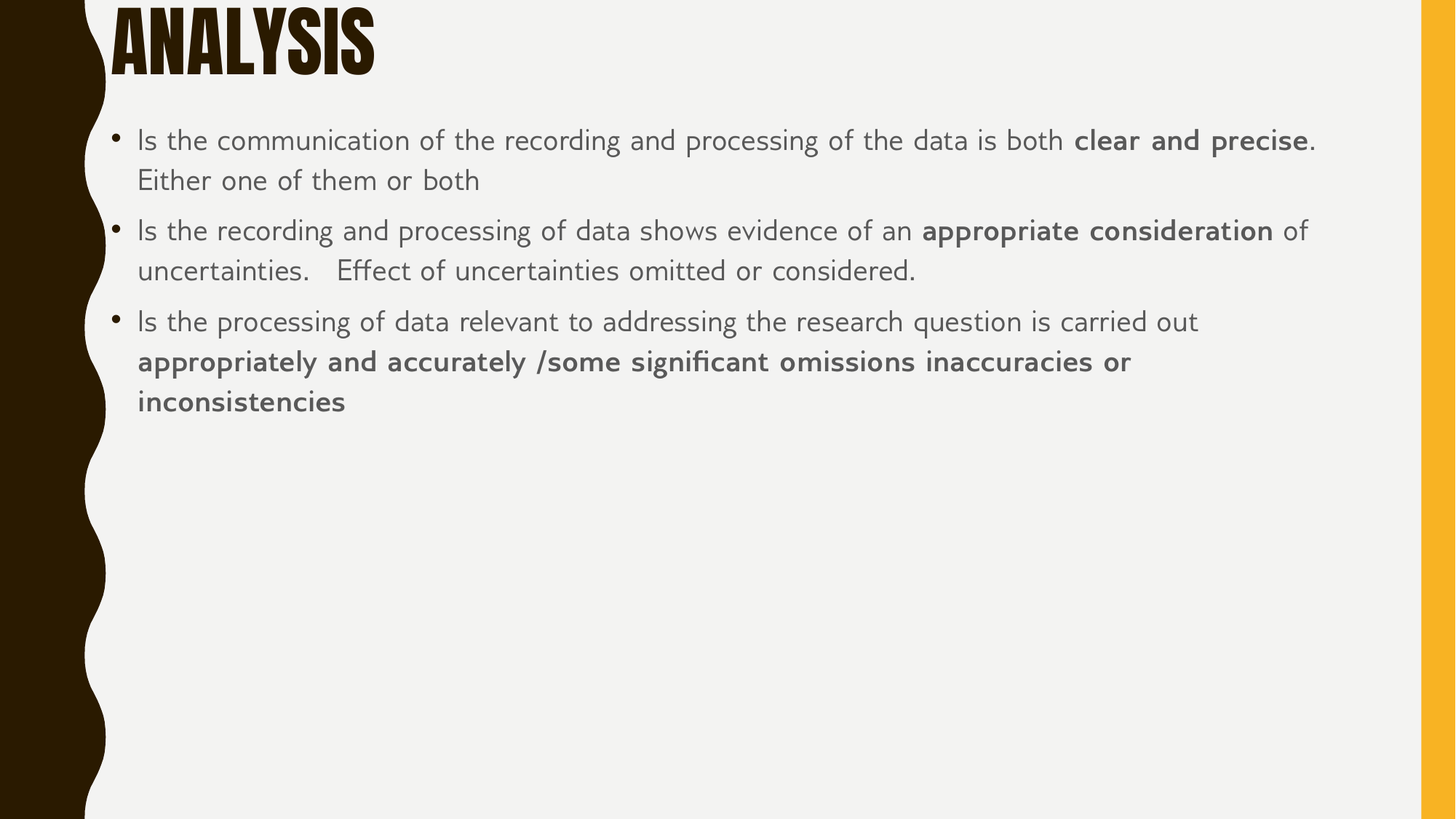

# ANALYSIS
Is the communication of the recording and processing of the data is both clear and precise. Either one of them or both
Is the recording and processing of data shows evidence of an appropriate consideration of uncertainties.   Effect of uncertainties omitted or considered.
Is the processing of data relevant to addressing the research question is carried out appropriately and accurately /some significant omissions inaccuracies or inconsistencies